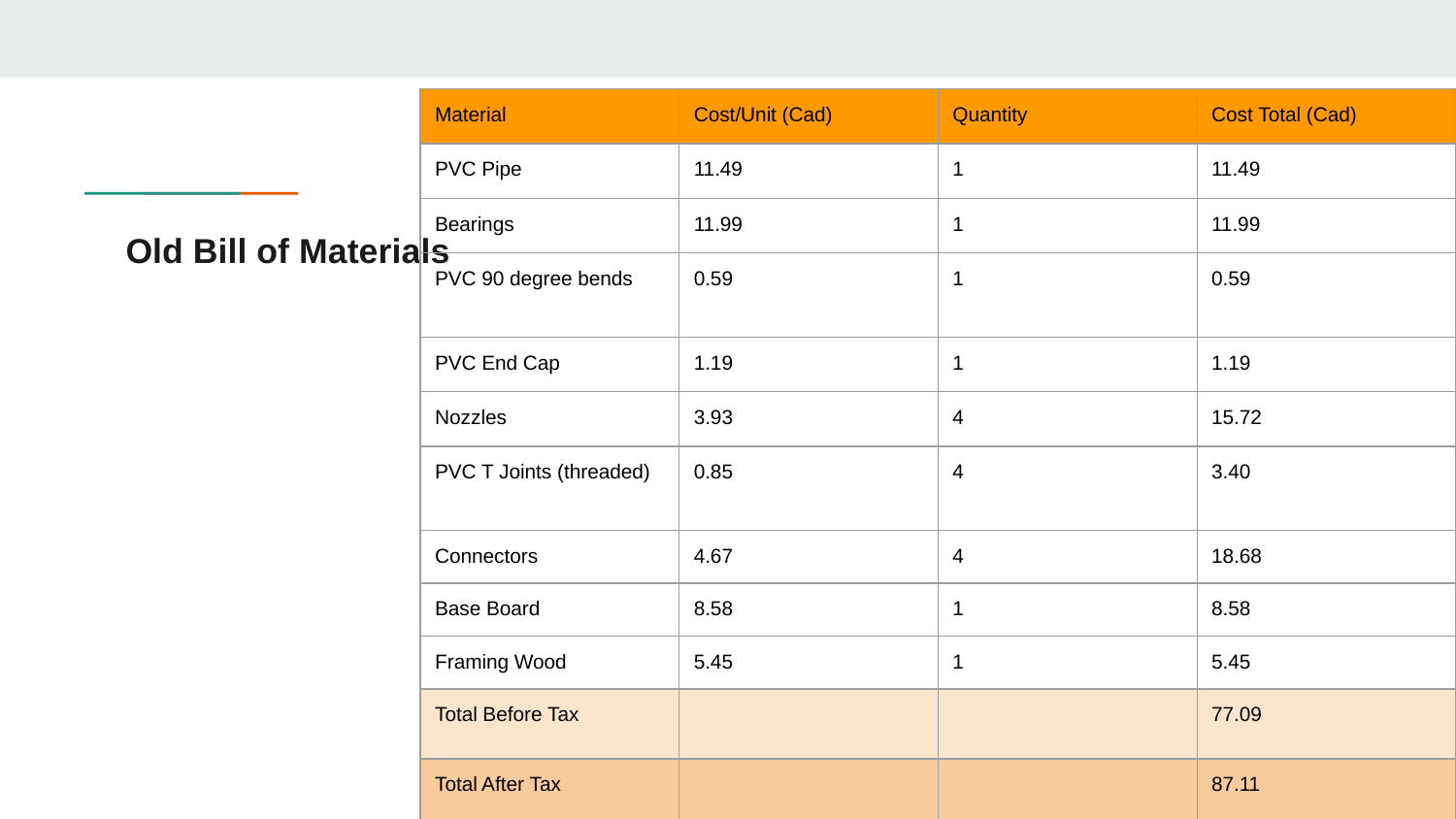

| Material | Cost/Unit (Cad) | Quantity | Cost Total (Cad) |
| --- | --- | --- | --- |
| PVC Pipe | 11.49 | 1 | 11.49 |
| Bearings | 11.99 | 1 | 11.99 |
| PVC 90 degree bends | 0.59 | 1 | 0.59 |
| PVC End Cap | 1.19 | 1 | 1.19 |
| Nozzles | 3.93 | 4 | 15.72 |
| PVC T Joints (threaded) | 0.85 | 4 | 3.40 |
| Connectors | 4.67 | 4 | 18.68 |
| Base Board | 8.58 | 1 | 8.58 |
| Framing Wood | 5.45 | 1 | 5.45 |
| Total Before Tax |  |  | 77.09 |
| Total After Tax |  |  | 87.11 |
# Old Bill of Materials